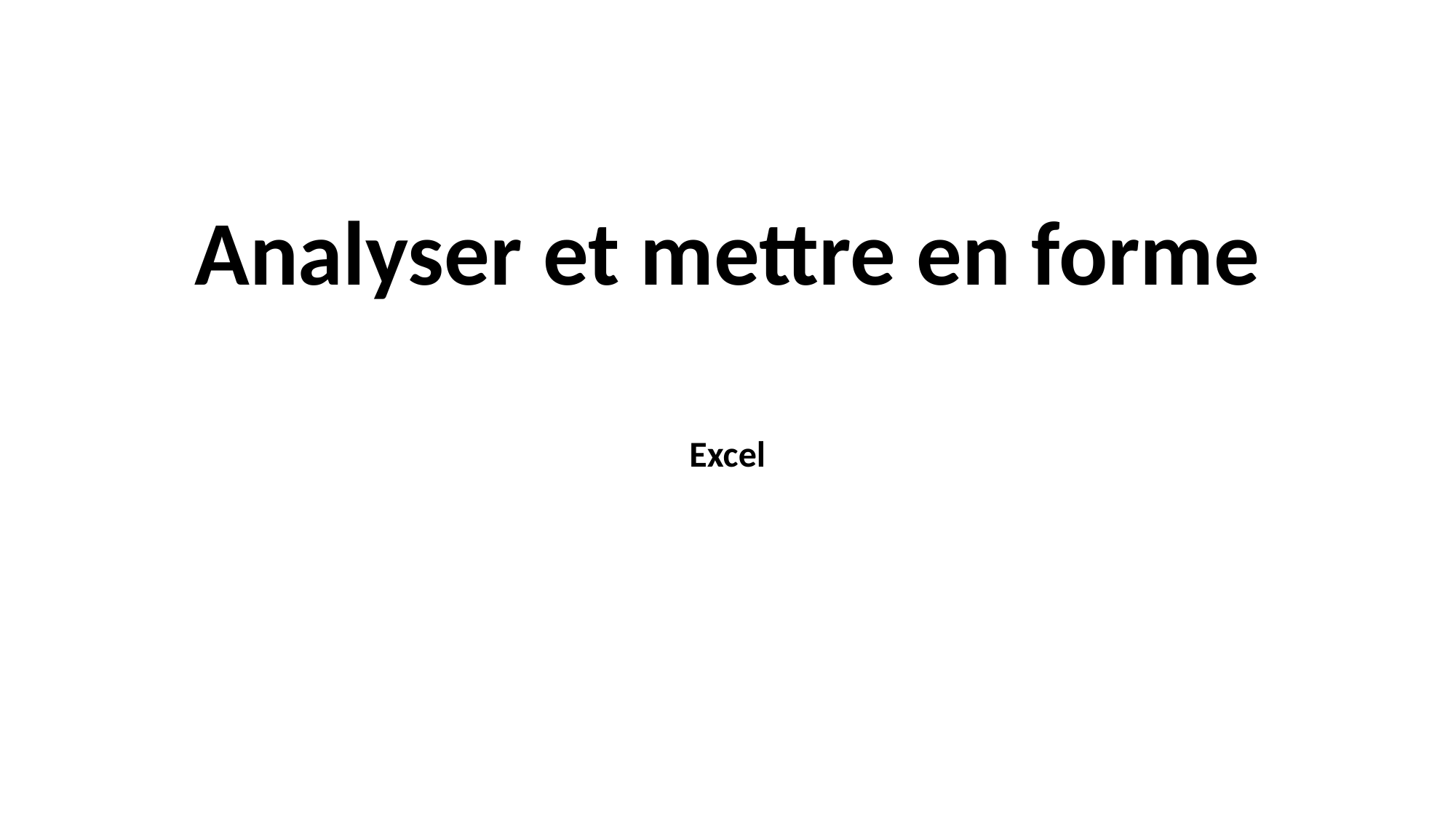

# Analyser et mettre en forme
Excel